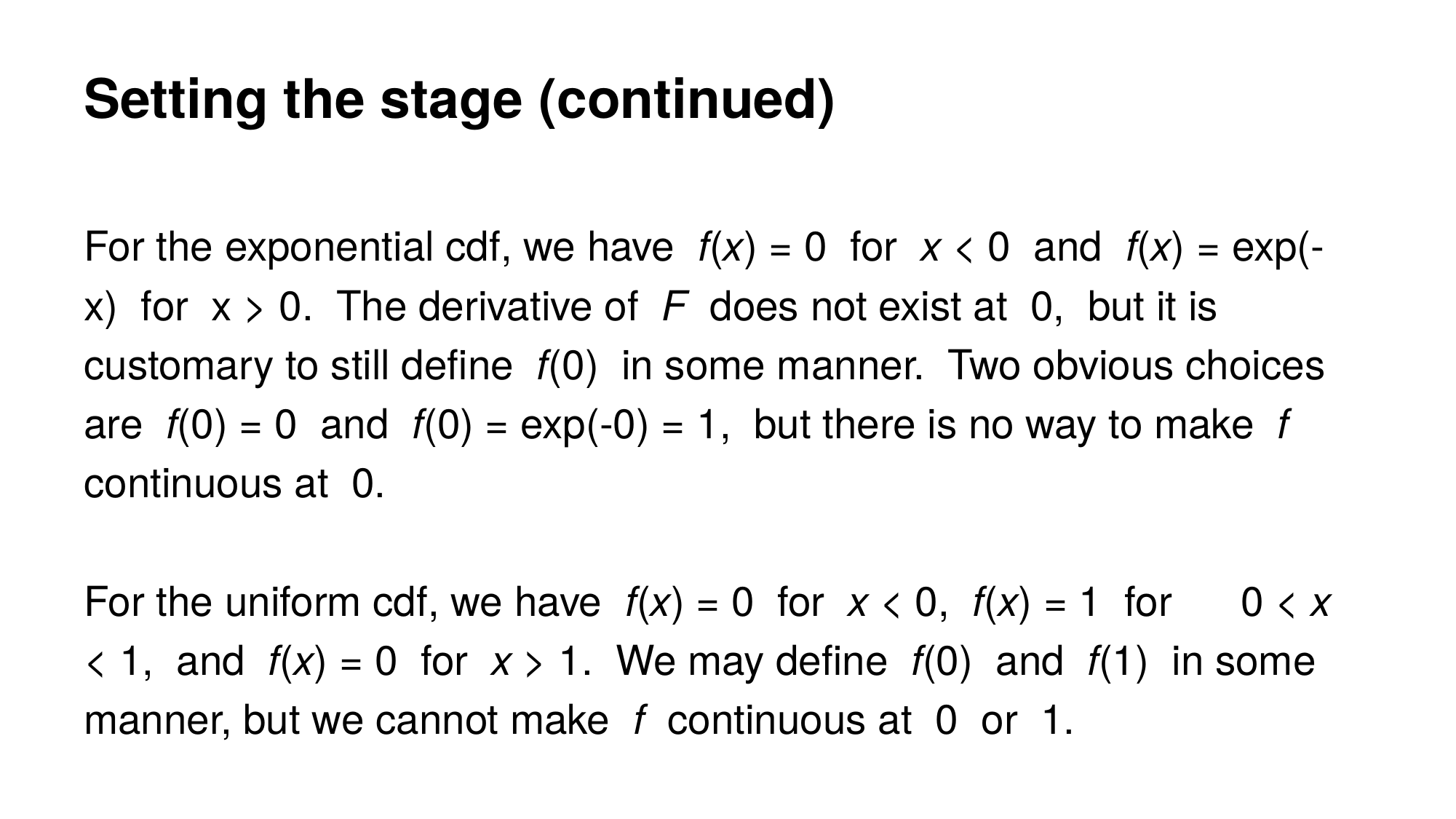

# Setting the stage (continued)
For the exponential cdf, we have  f(x) = 0  for  x < 0  and  f(x) = exp(-x)  for  x > 0.  The derivative of  F  does not exist at  0,  but it is customary to still define  f(0)  in some manner.  Two obvious choices are  f(0) = 0  and  f(0) = exp(-0) = 1,  but there is no way to make  f  continuous at  0.

For the uniform cdf, we have  f(x) = 0  for  x < 0,  f(x) = 1  for      0 < x < 1,  and  f(x) = 0  for  x > 1.  We may define  f(0)  and  f(1)  in some manner, but we cannot make  f  continuous at  0  or  1.